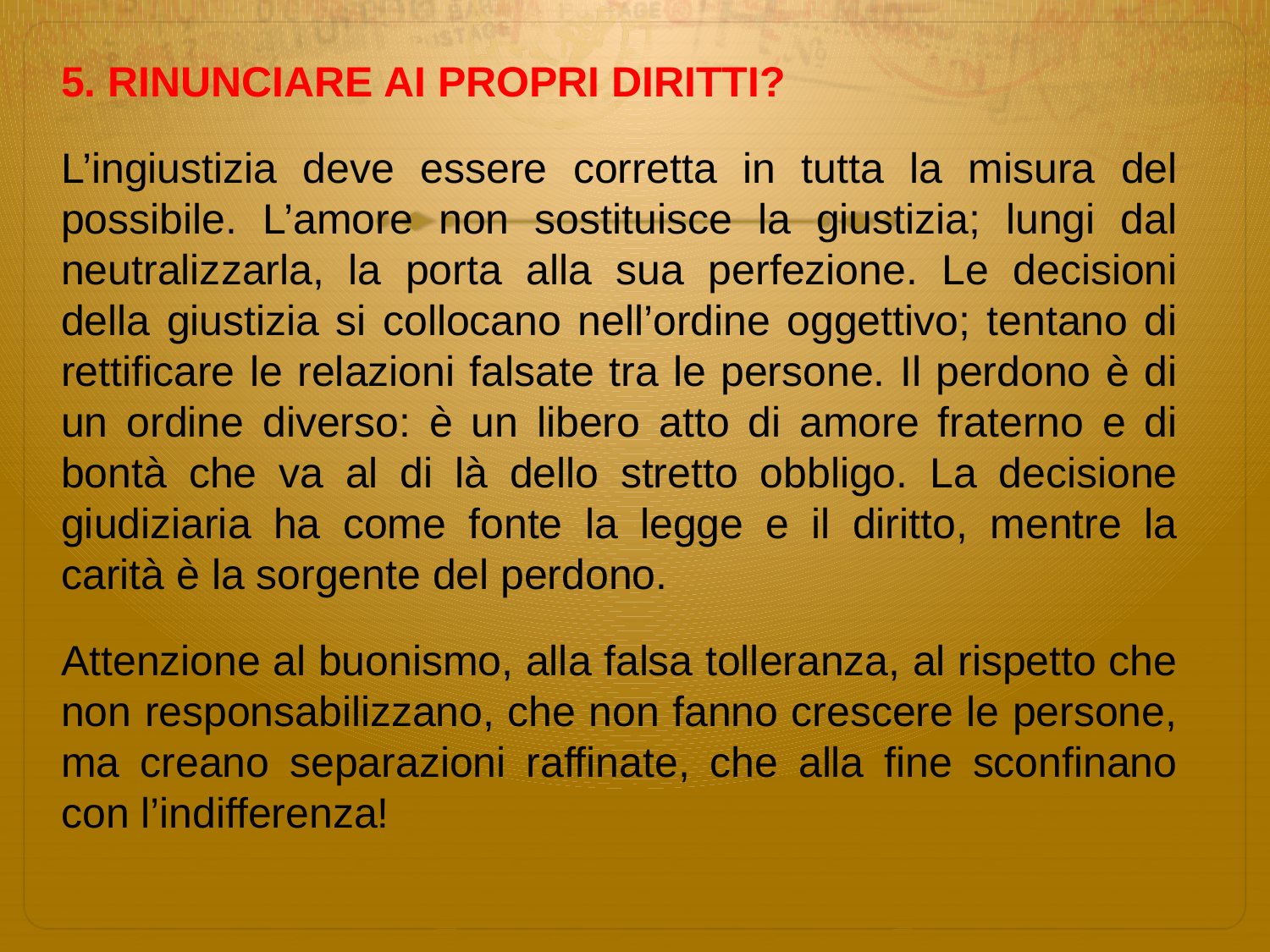

5. Rinunciare ai propri Diritti?
L’ingiustizia deve essere corretta in tutta la misura del possibile. L’amore non sostituisce la giustizia; lungi dal neutralizzarla, la porta alla sua perfezione. Le decisioni della giustizia si collocano nell’ordine oggettivo; tentano di rettificare le relazioni falsate tra le persone. Il perdono è di un ordine diverso: è un libero atto di amore fraterno e di bontà che va al di là dello stretto obbligo. La decisione giudiziaria ha come fonte la legge e il diritto, mentre la carità è la sorgente del perdono.
Attenzione al buonismo, alla falsa tolleranza, al rispetto che non responsabilizzano, che non fanno crescere le persone, ma creano separazioni raffinate, che alla fine sconfinano con l’indifferenza!